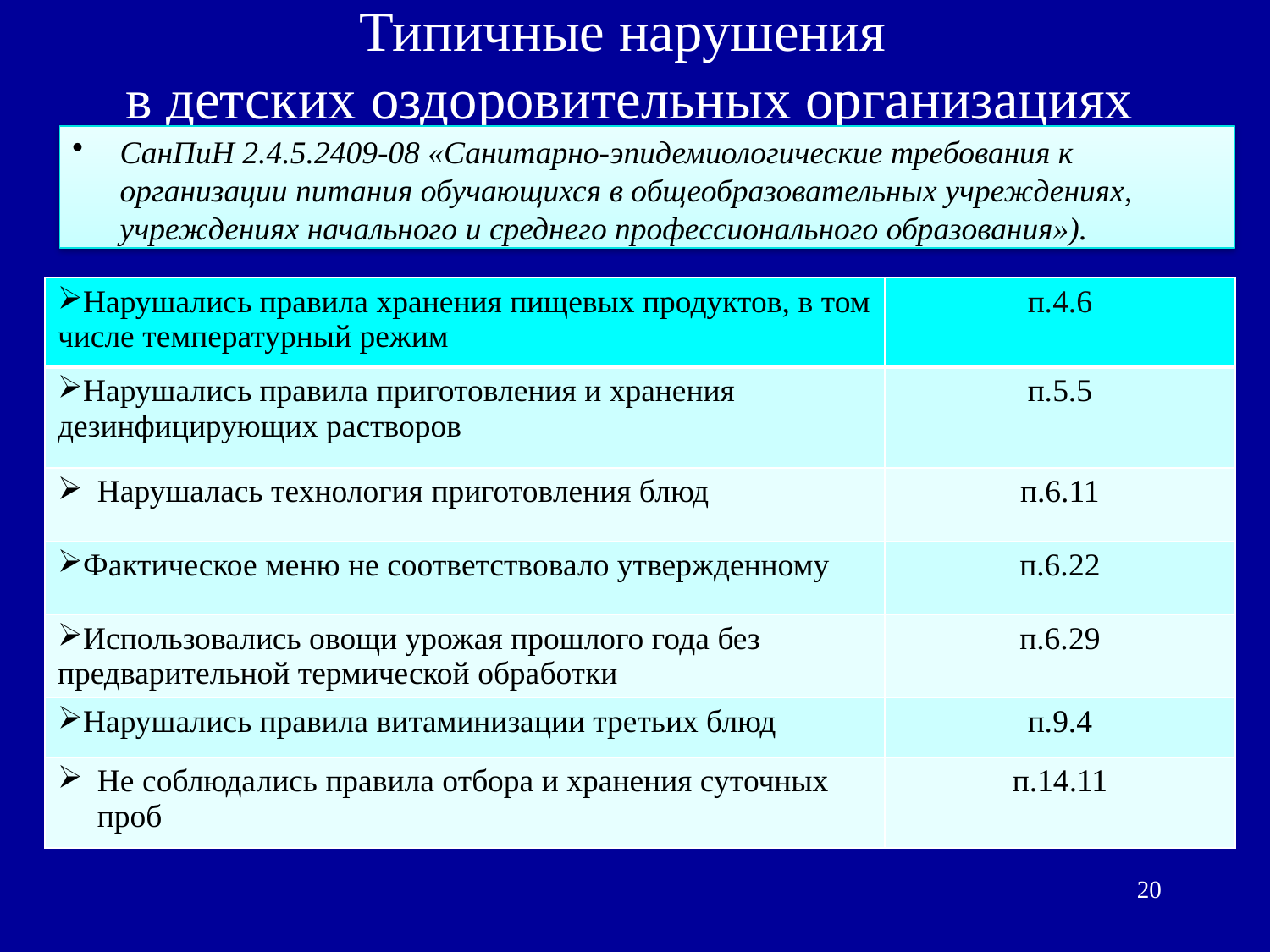

# Типичные нарушения в детских оздоровительных организациях
СанПиН 2.4.5.2409-08 «Санитарно-эпидемиологические требования к организации питания обучающихся в общеобразовательных учреждениях, учреждениях начального и среднего профессионального образования»).
| Нарушались правила хранения пищевых продуктов, в том числе температурный режим | п.4.6 |
| --- | --- |
| Нарушались правила приготовления и хранения дезинфицирующих растворов | п.5.5 |
| Нарушалась технология приготовления блюд | п.6.11 |
| Фактическое меню не соответствовало утвержденному | п.6.22 |
| Использовались овощи урожая прошлого года без предварительной термической обработки | п.6.29 |
| Нарушались правила витаминизации третьих блюд | п.9.4 |
| Не соблюдались правила отбора и хранения суточных проб | п.14.11 |
20